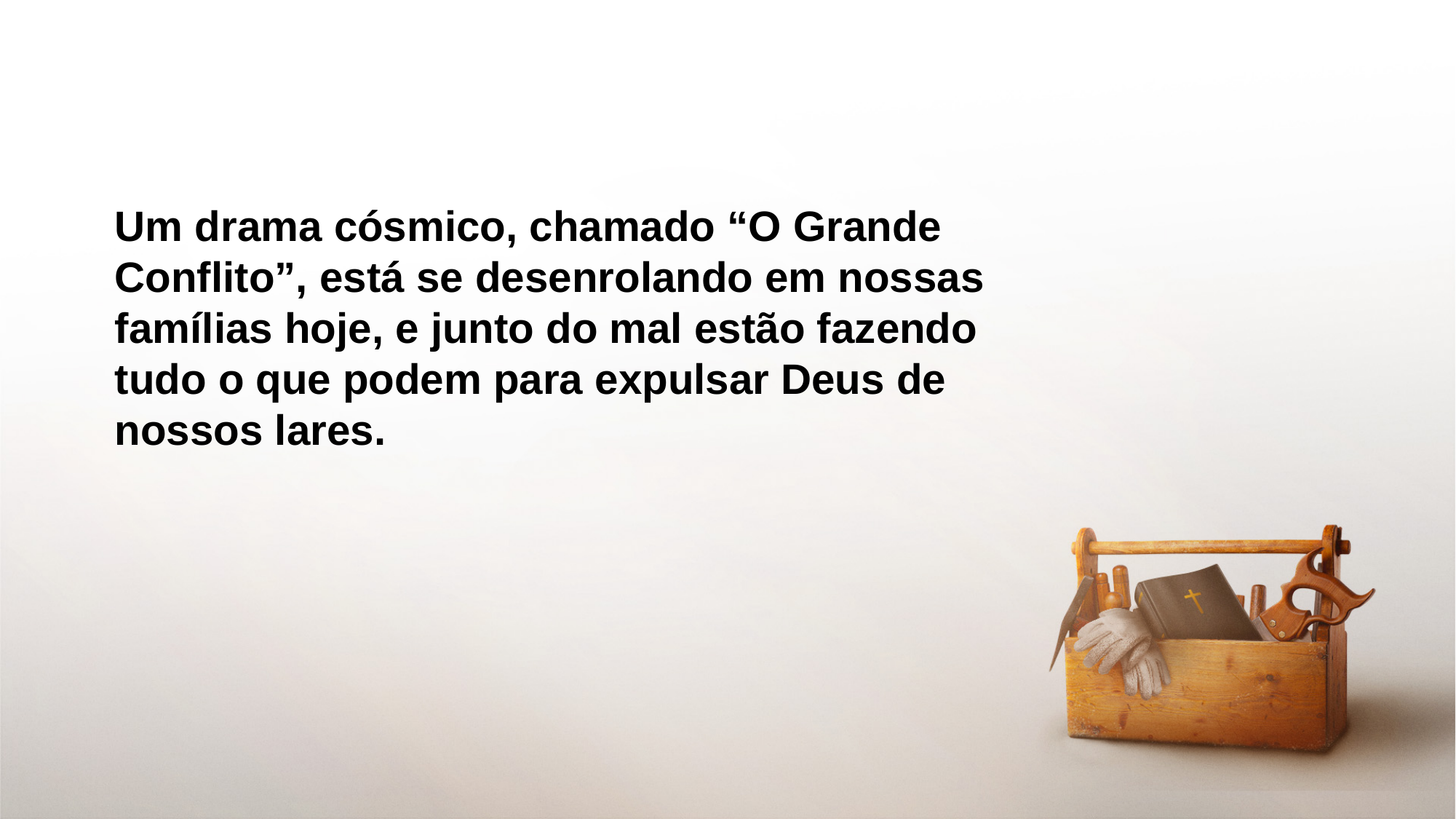

Um drama cósmico, chamado “O Grande Conflito”, está se desenrolando em nossas famílias hoje, e junto do mal estão fazendo tudo o que podem para expulsar Deus de nossos lares.